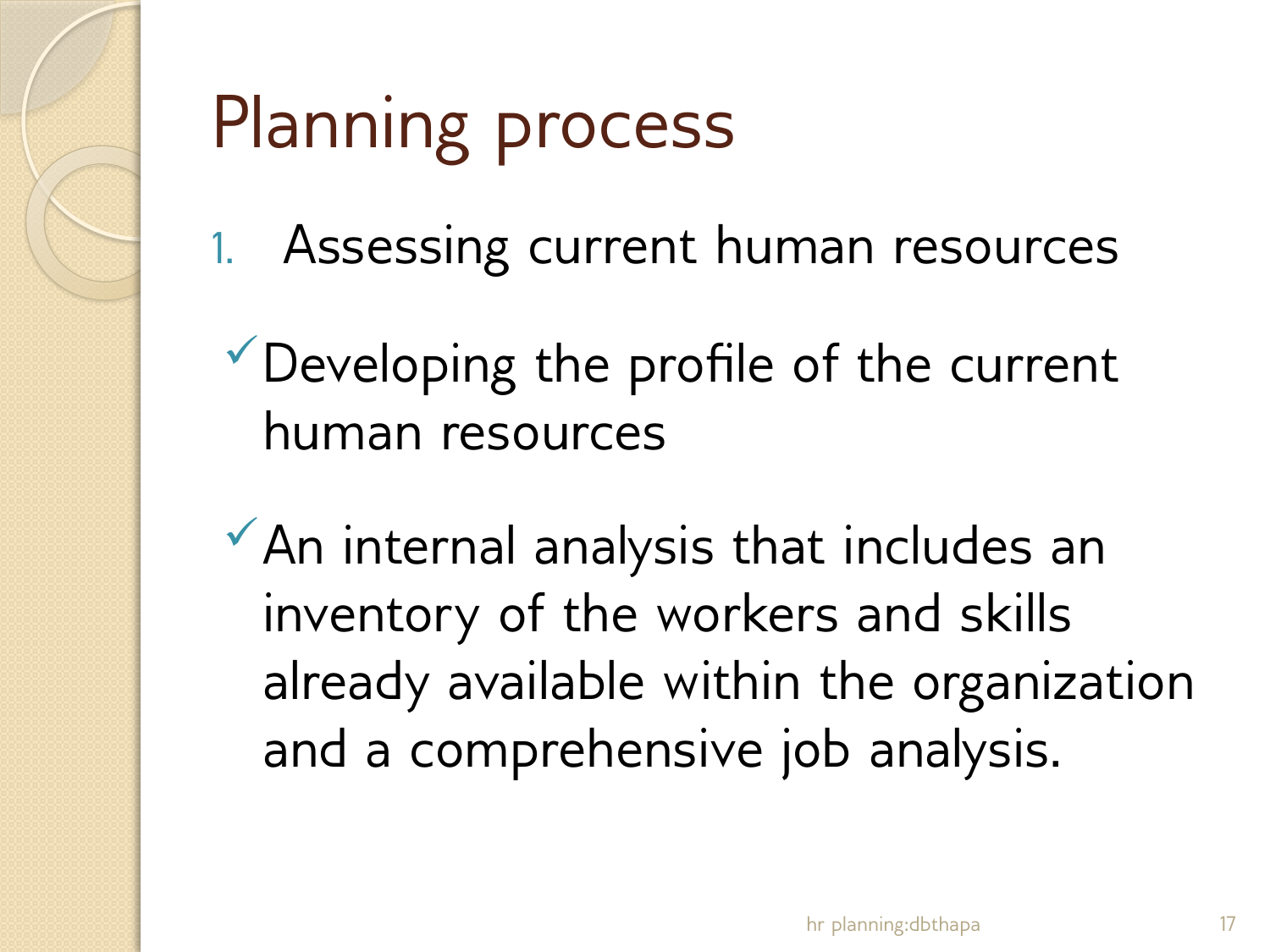

# Planning process
Assessing current human resources

Developing the profile of the current human resources

An internal analysis that includes an inventory of the workers and skills already available within the organization and a comprehensive job analysis.

hr planning:dbthapa
17